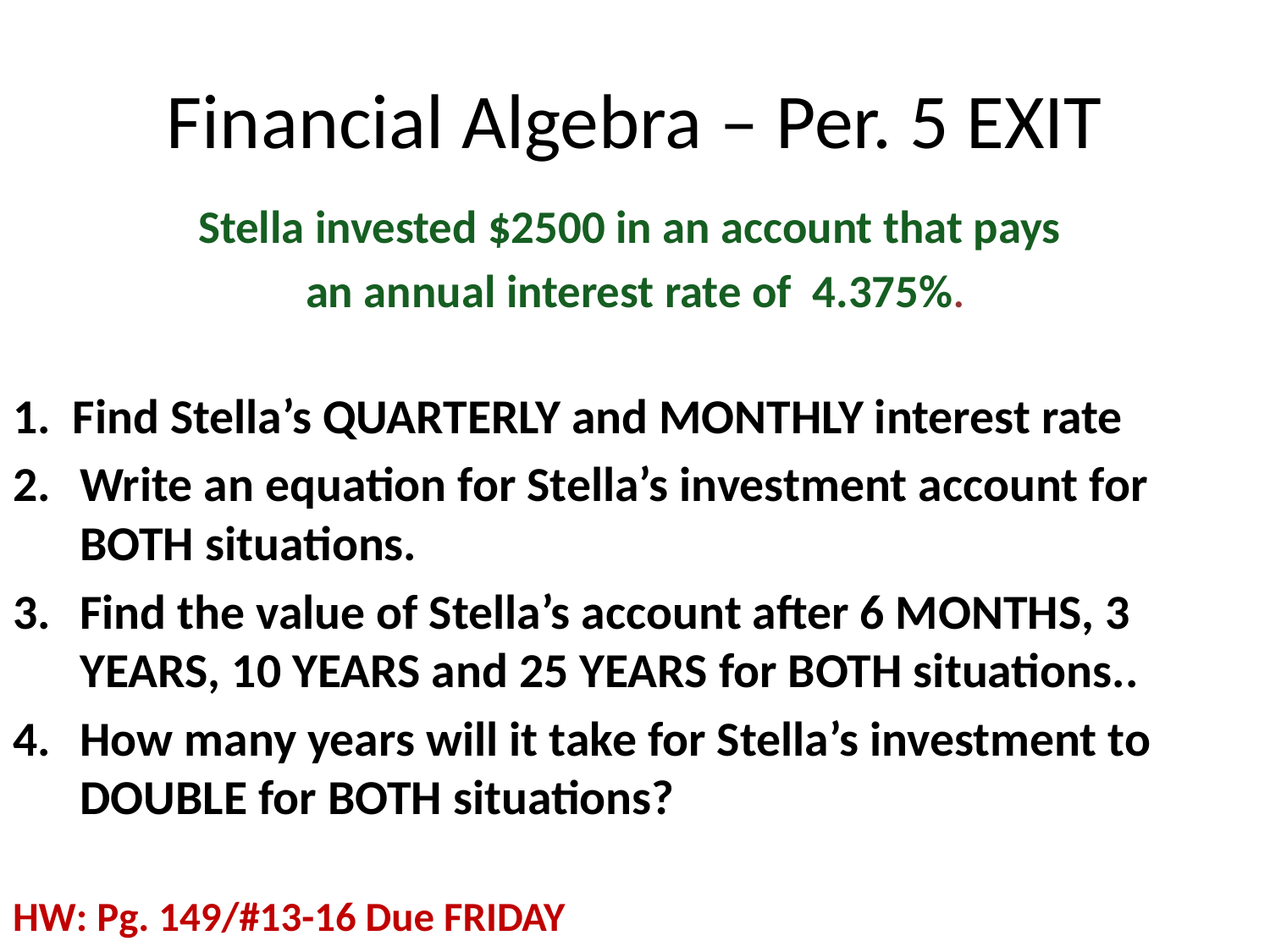

# Financial Algebra – Per. 5 EXIT
Stella invested $2500 in an account that pays
an annual interest rate of  4.375%.

1.  Find Stella’s QUARTERLY and MONTHLY interest rate
Write an equation for Stella’s investment account for BOTH situations.
Find the value of Stella’s account after 6 MONTHS, 3 YEARS, 10 YEARS and 25 YEARS for BOTH situations..
How many years will it take for Stella’s investment to DOUBLE for BOTH situations?

HW: Pg. 149/#13-16 Due FRIDAY